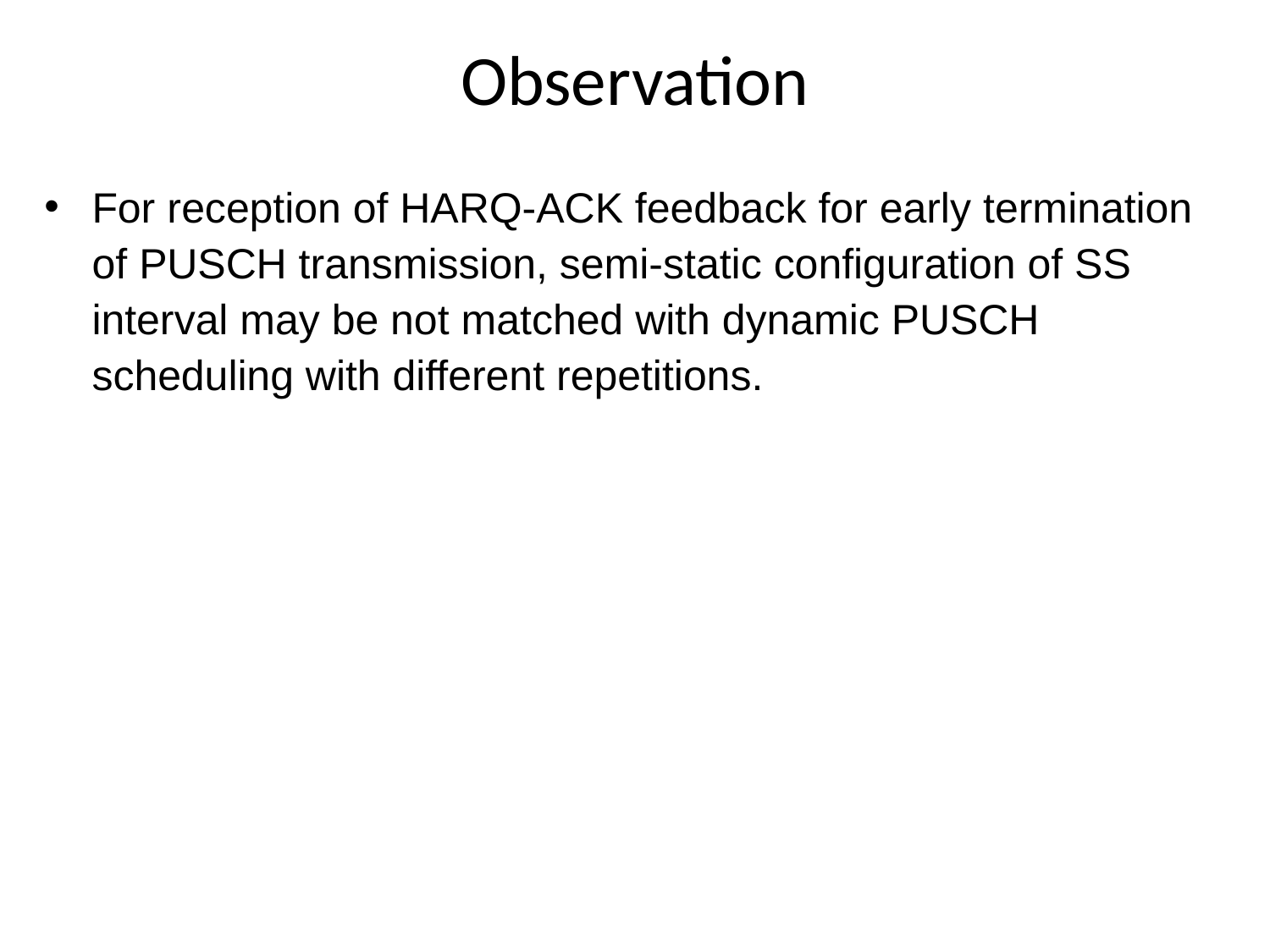

Observation
For reception of HARQ-ACK feedback for early termination of PUSCH transmission, semi-static configuration of SS interval may be not matched with dynamic PUSCH scheduling with different repetitions.